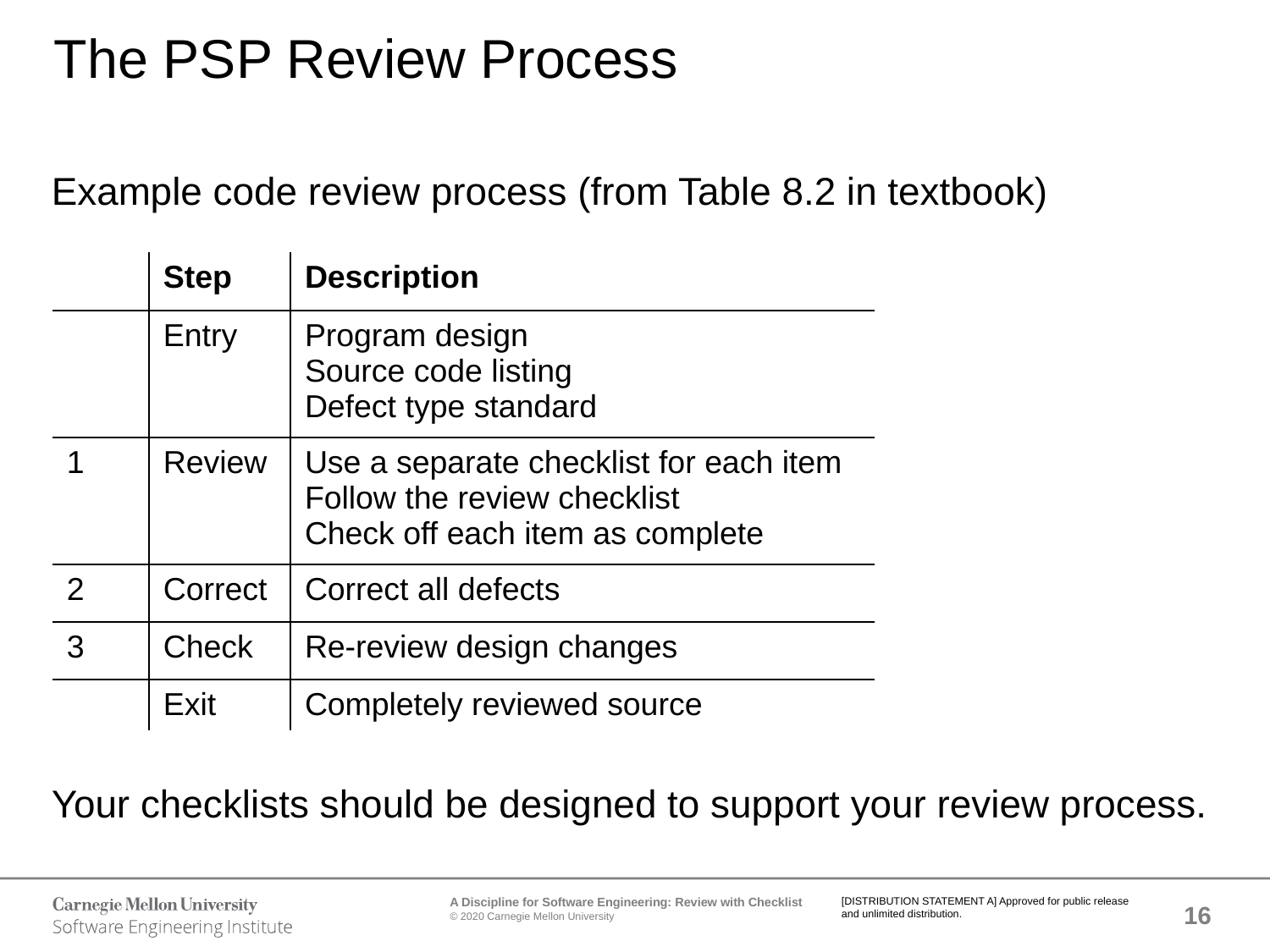

# The PSP Review Process
Example code review process (from Table 8.2 in textbook)

Your checklists should be designed to support your review process.
|  | Step | Description |
| --- | --- | --- |
|  | Entry | Program design Source code listing Defect type standard |
| 1 | Review | Use a separate checklist for each item Follow the review checklist Check off each item as complete |
| 2 | Correct | Correct all defects |
| 3 | Check | Re-review design changes |
|  | Exit | Completely reviewed source |